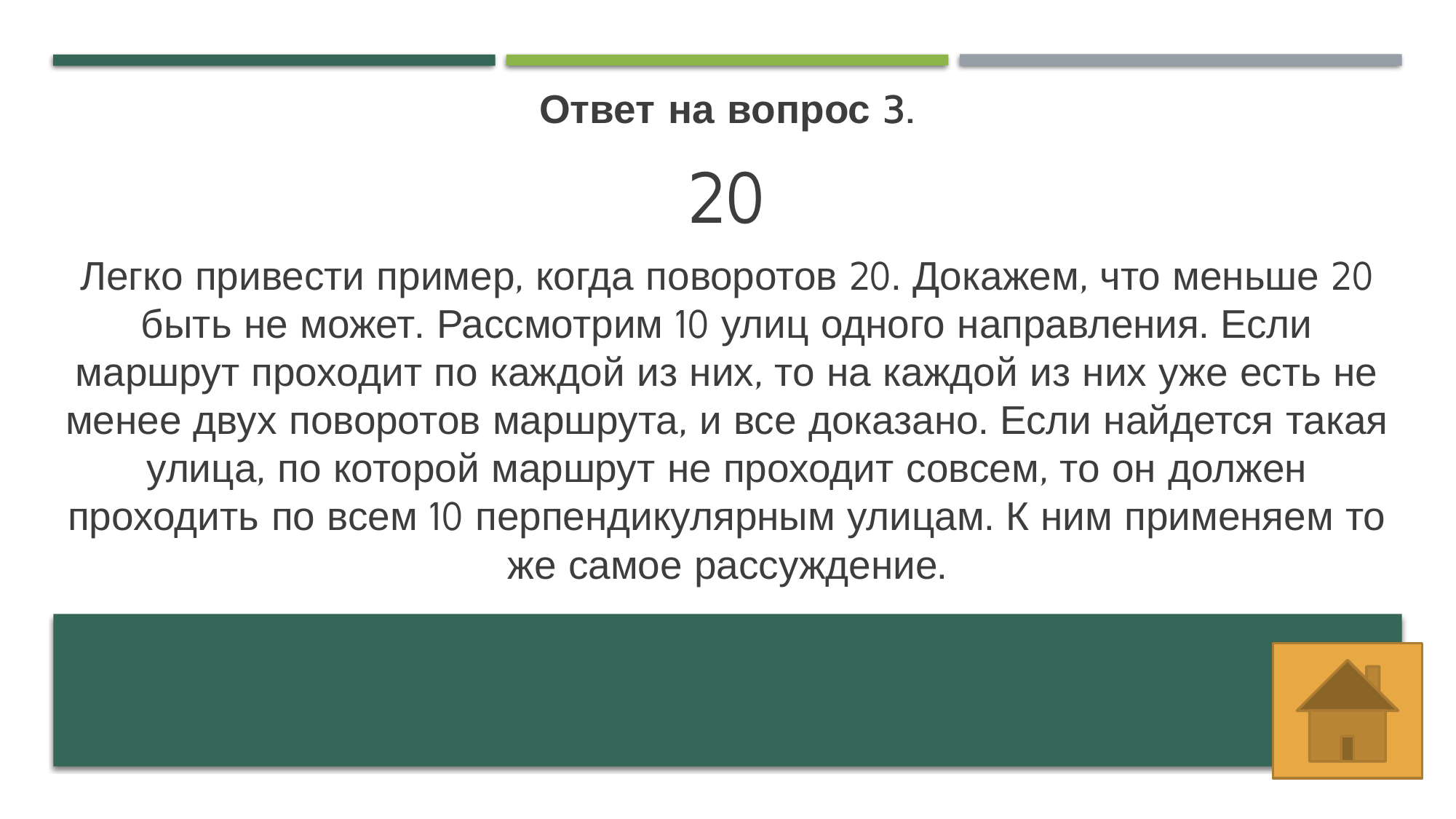

Ответ на вопрос 3.
20
Легко привести пример, когда поворотов 20. Докажем, что меньше 20 быть не может. Рассмотрим 10 улиц одного направления. Если маршрут проходит по каждой из них, то на каждой из них уже есть не менее двух поворотов маршрута, и все доказано. Если найдется такая улица, по которой маршрут не проходит совсем, то он должен проходить по всем 10 перпендикулярным улицам. К ним применяем то же самое рассуждение.
#